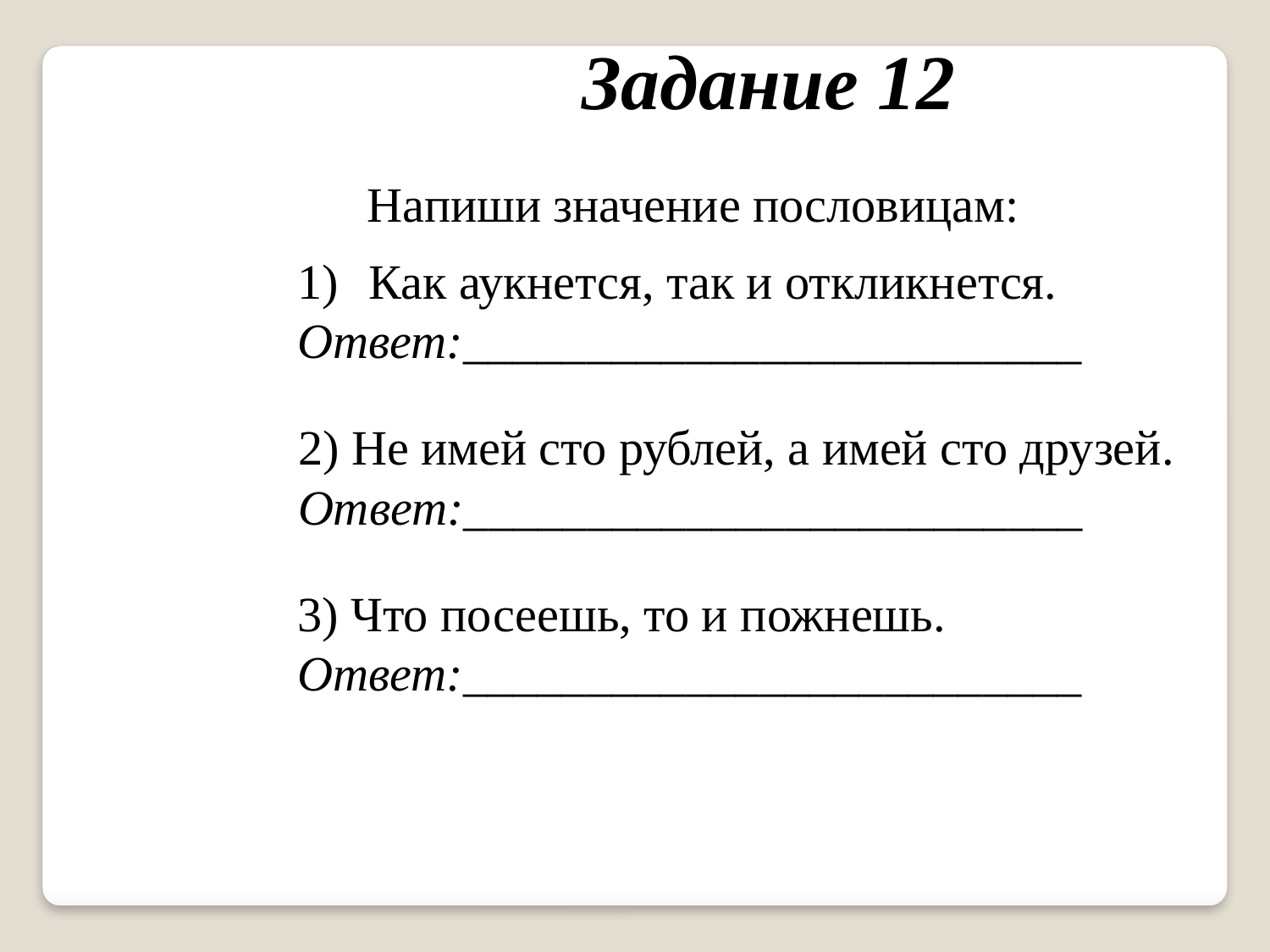

Задание 12
Напиши значение пословицам:
Как аукнется, так и откликнется.
Ответ:_________________________
2) Не имей сто рублей, а имей сто друзей.
Ответ:_________________________
3) Что посеешь, то и пожнешь.
Ответ:_________________________